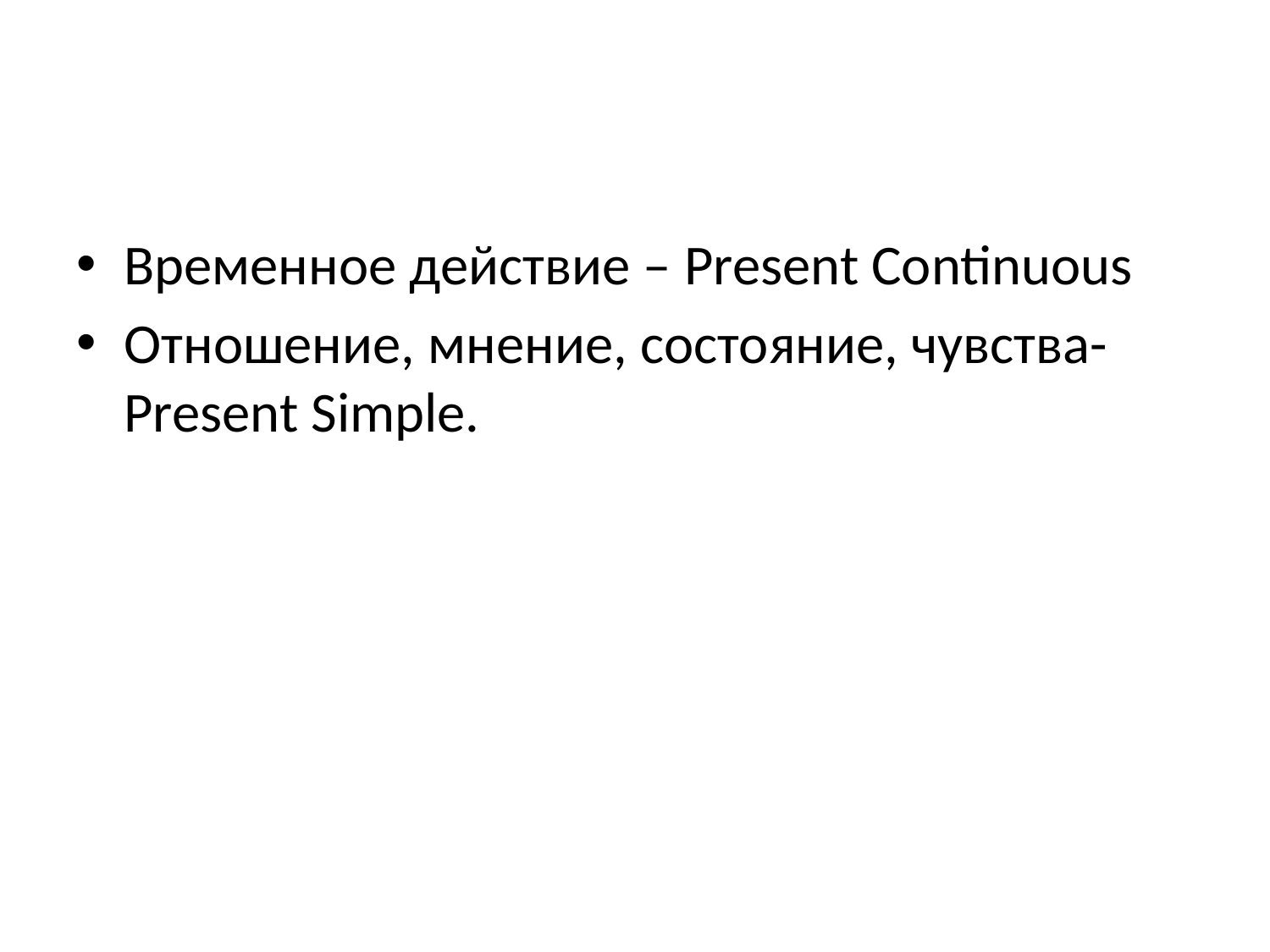

#
Временное действие – Present Continuous
Отношение, мнение, состояние, чувства- Present Simple.